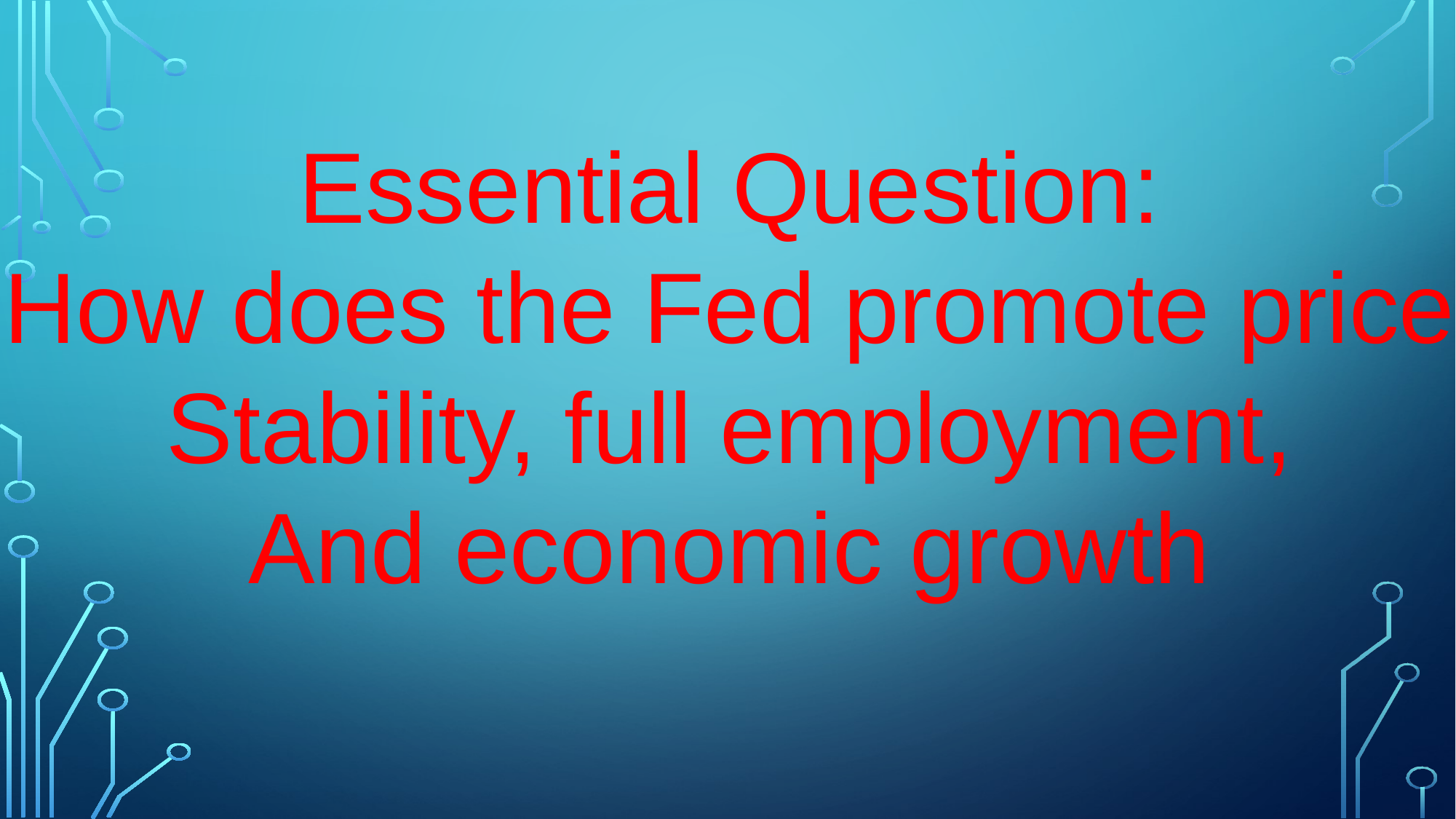

Essential Question:
How does the Fed promote price
Stability, full employment,
And economic growth